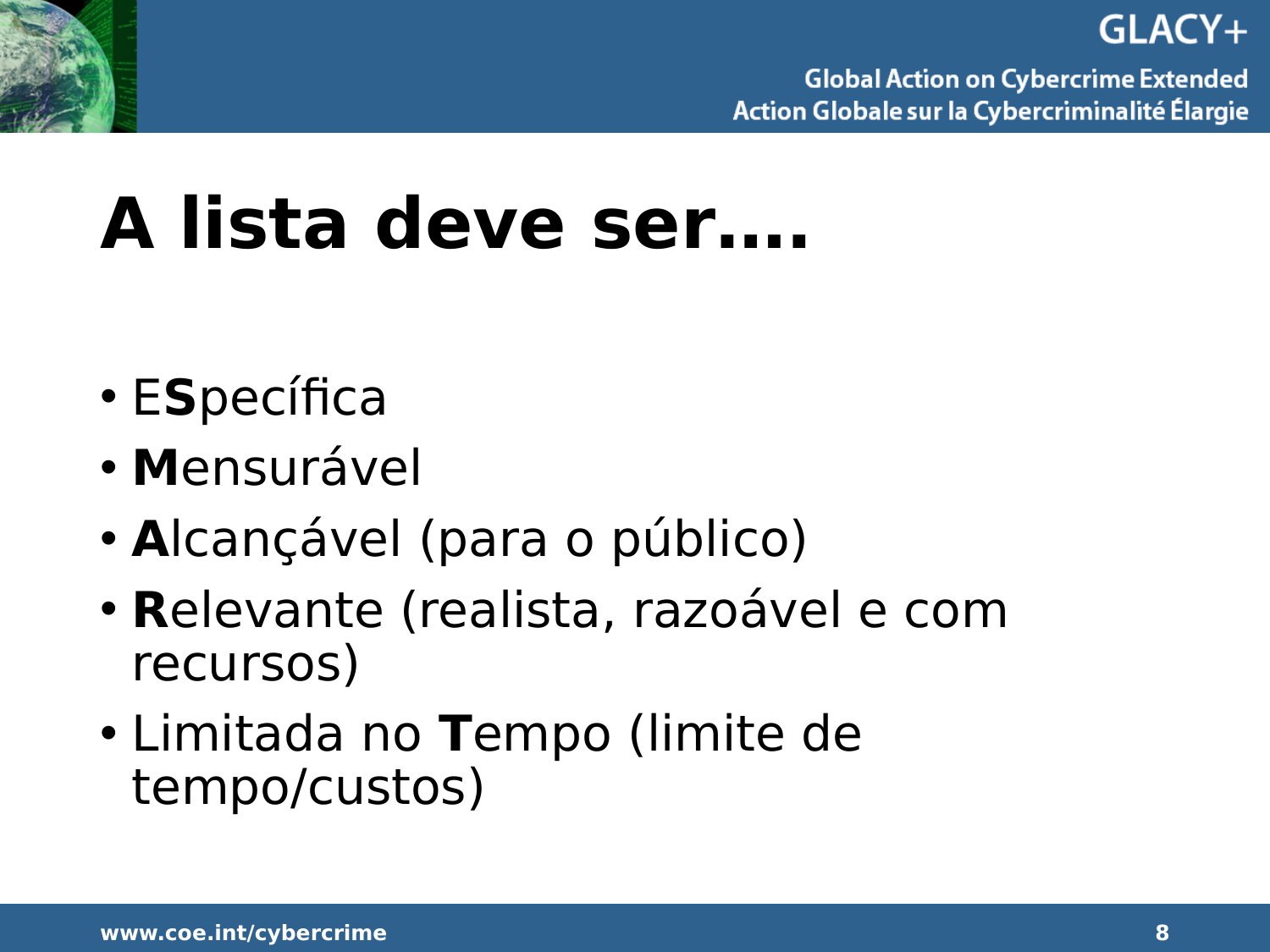

# A lista deve ser….
ESpecífica
Mensurável
Alcançável (para o público)
Relevante (realista, razoável e com recursos)
Limitada no Tempo (limite de tempo/custos)

www.coe.int/cybercrime
8